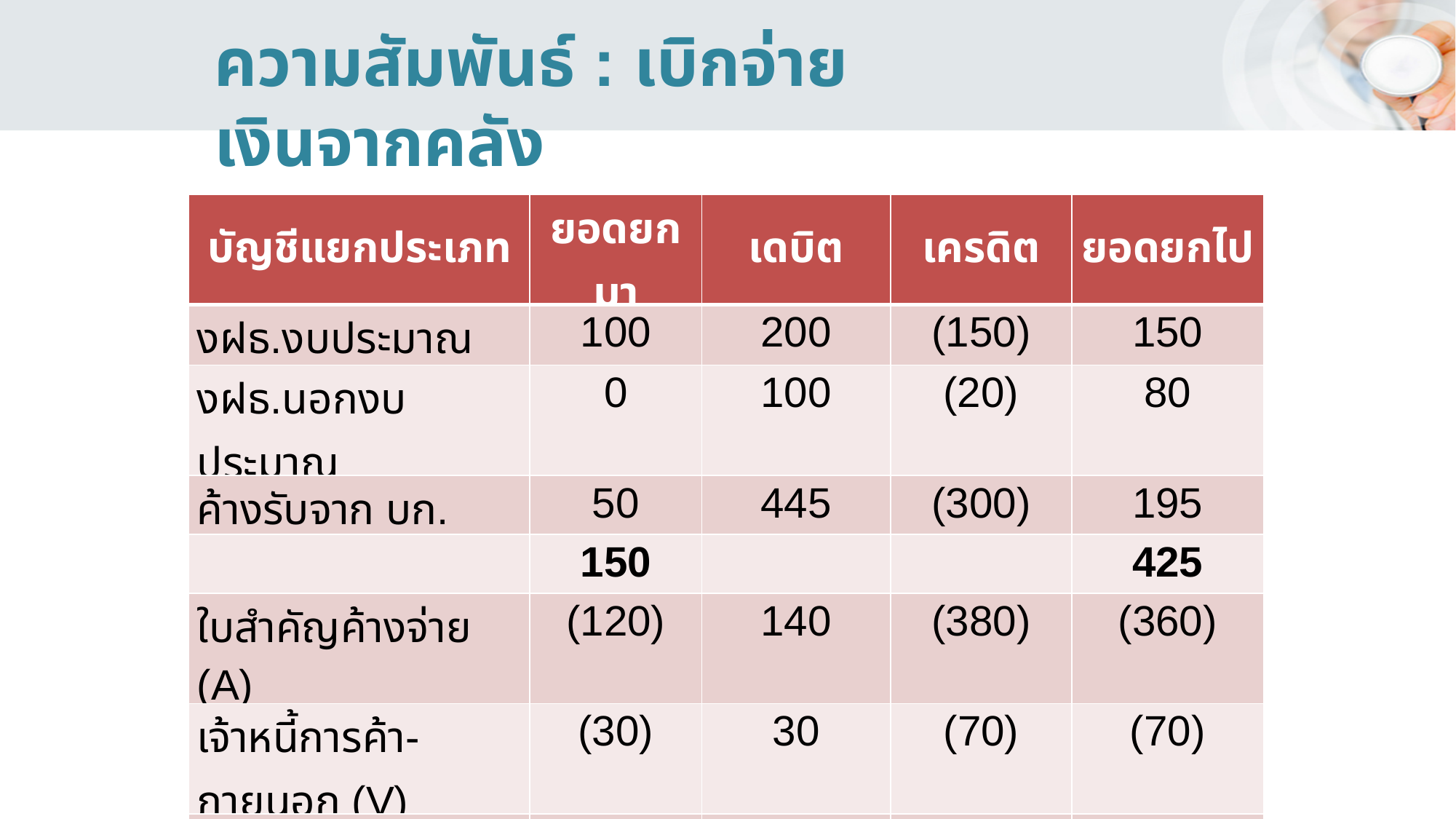

ความสัมพันธ์ : เบิกจ่ายเงินจากคลัง
| บัญชีแยกประเภท | ยอดยกมา | เดบิต | เครดิต | ยอดยกไป |
| --- | --- | --- | --- | --- |
| งฝธ.งบประมาณ | 100 | 200 | (150) | 150 |
| งฝธ.นอกงบประมาณ | 0 | 100 | (20) | 80 |
| ค้างรับจาก บก. | 50 | 445 | (300) | 195 |
|  | 150 |  |  | 425 |
| ใบสำคัญค้างจ่าย (A) | (120) | 140 | (380) | (360) |
| เจ้าหนี้การค้า-ภายนอก (V) | (30) | 30 | (70) | (70) |
|  | (150) |  |  | (430) |